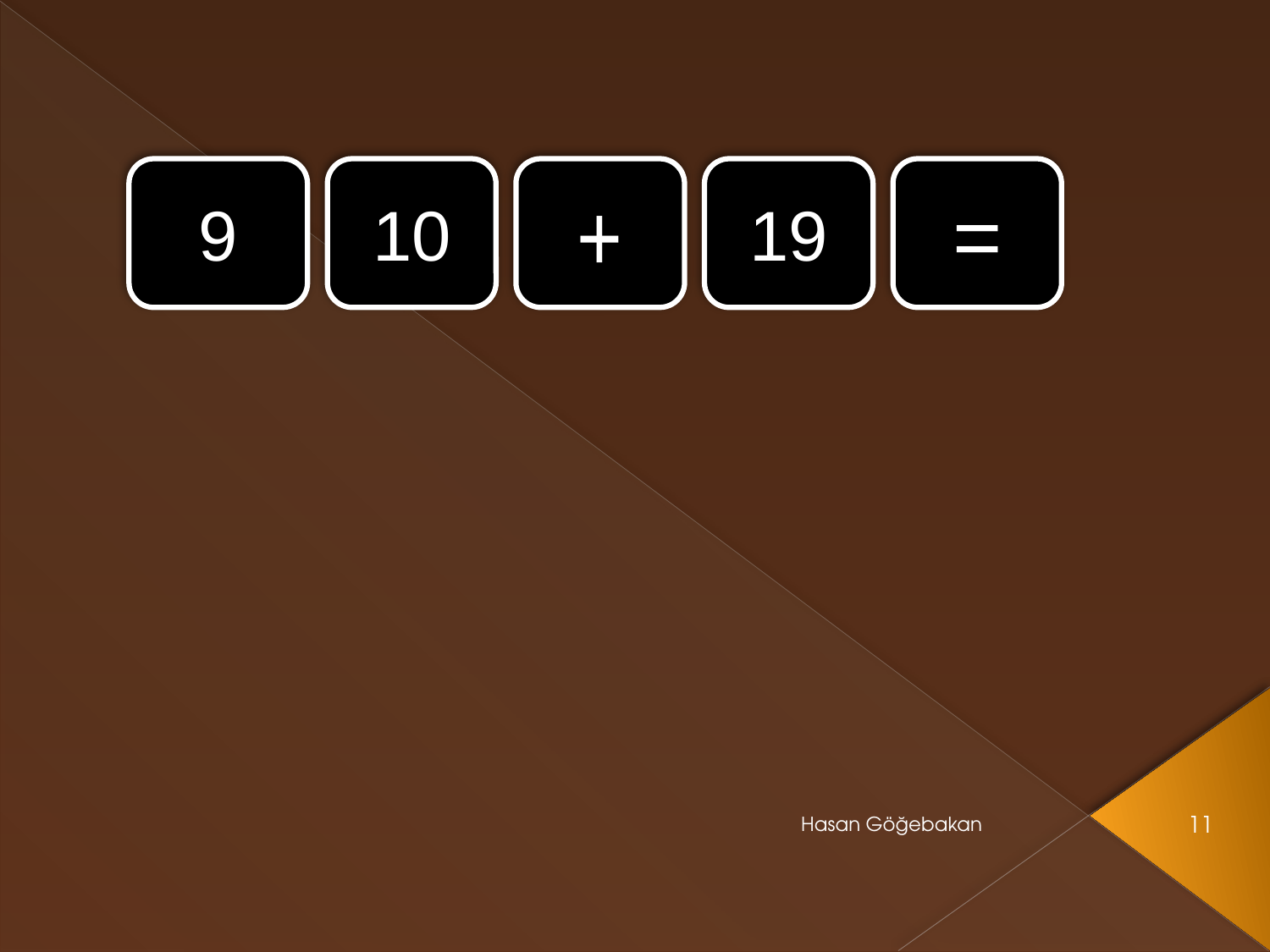

#
9
10
+
19
=

Hasan Göğebakan
11